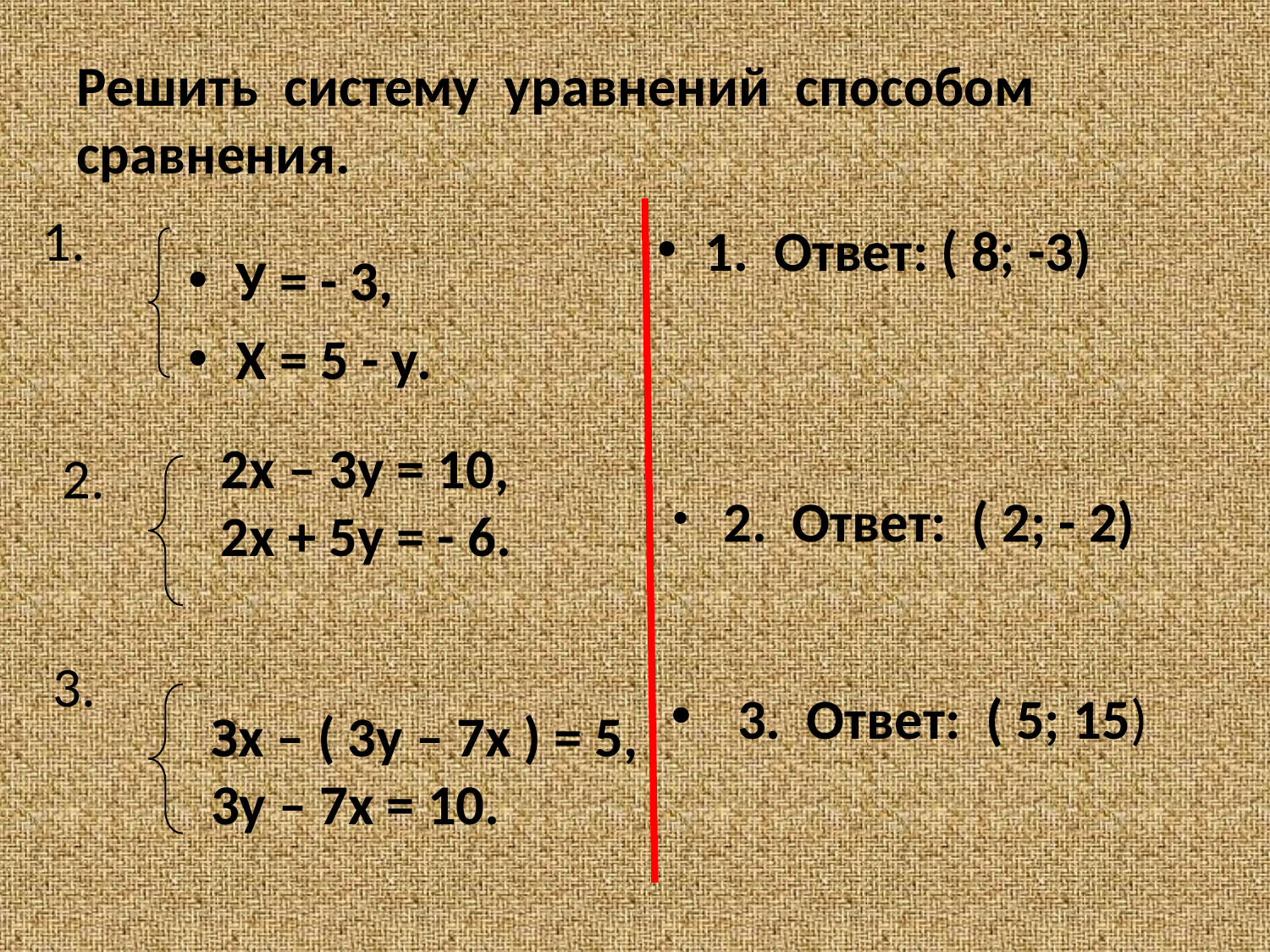

# Решить  систему  уравнений  способом  сравнения.
1.
1.  Ответ: ( 8; -3)

 ·  2.  Ответ:  ( 2; - 2)

 ·   3.  Ответ:  ( 5; 15)

У = - 3,
Х = 5 - у.
2х – 3у = 10,
2х + 5у = - 6.
2.

3.

Зх – ( 3у – 7х ) = 5,
3у – 7х = 10.